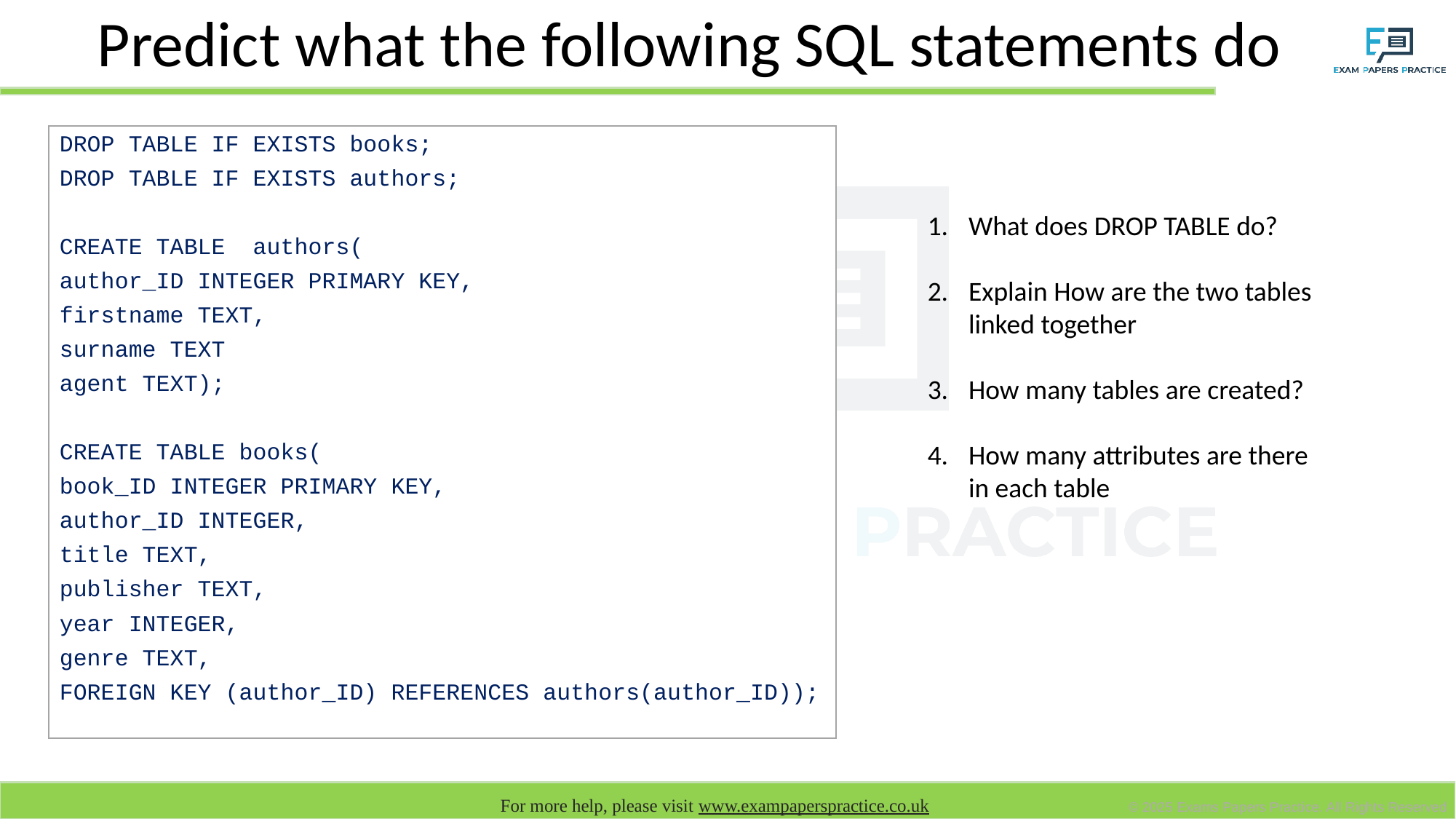

# Predict what the following SQL statements do
DROP TABLE IF EXISTS books;
DROP TABLE IF EXISTS authors;

CREATE TABLE  authors(
author_ID INTEGER PRIMARY KEY,
firstname TEXT,
surname TEXT
agent TEXT);

CREATE TABLE books(
book_ID INTEGER PRIMARY KEY,
author_ID INTEGER,
title TEXT,
publisher TEXT,
year INTEGER,
genre TEXT,
FOREIGN KEY (author_ID) REFERENCES authors(author_ID));

What does DROP TABLE do?

Explain How are the two tables linked together

How many tables are created?

How many attributes are there in each table